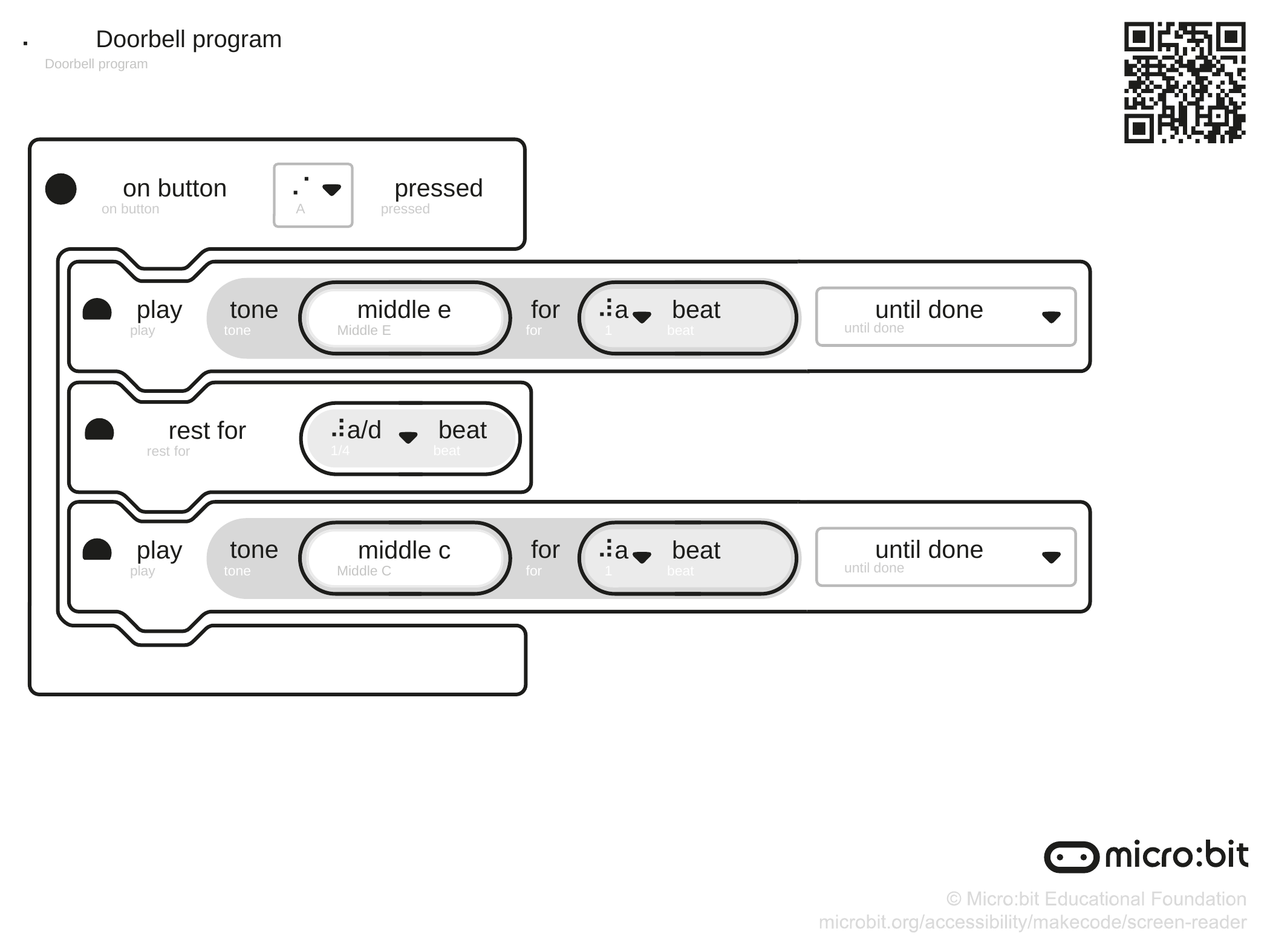

⠠
Doorbell program

Doorbell program

⠠⠁
pressed
on button

A
pressed
on button

tone
for
until done
play
⠼a
beat

middle e

until done
tone
for
play
Middle C
1
beat
Middle E

⠼a/d
beat

⠼1
beat
rest for

1/4
beat
1
1
beat
beat
rest for

tone
tone
for
for
until done
until done
play
play
⠼1
⠼a
beat
beat

middle e
middle c
middle c

until done
until done
until done
tone
tone
tone
for
for
for
play
play
play
Middle C
Middle C
Middle E
Middle C
Middle C
1
1
1
beat
beat
beat